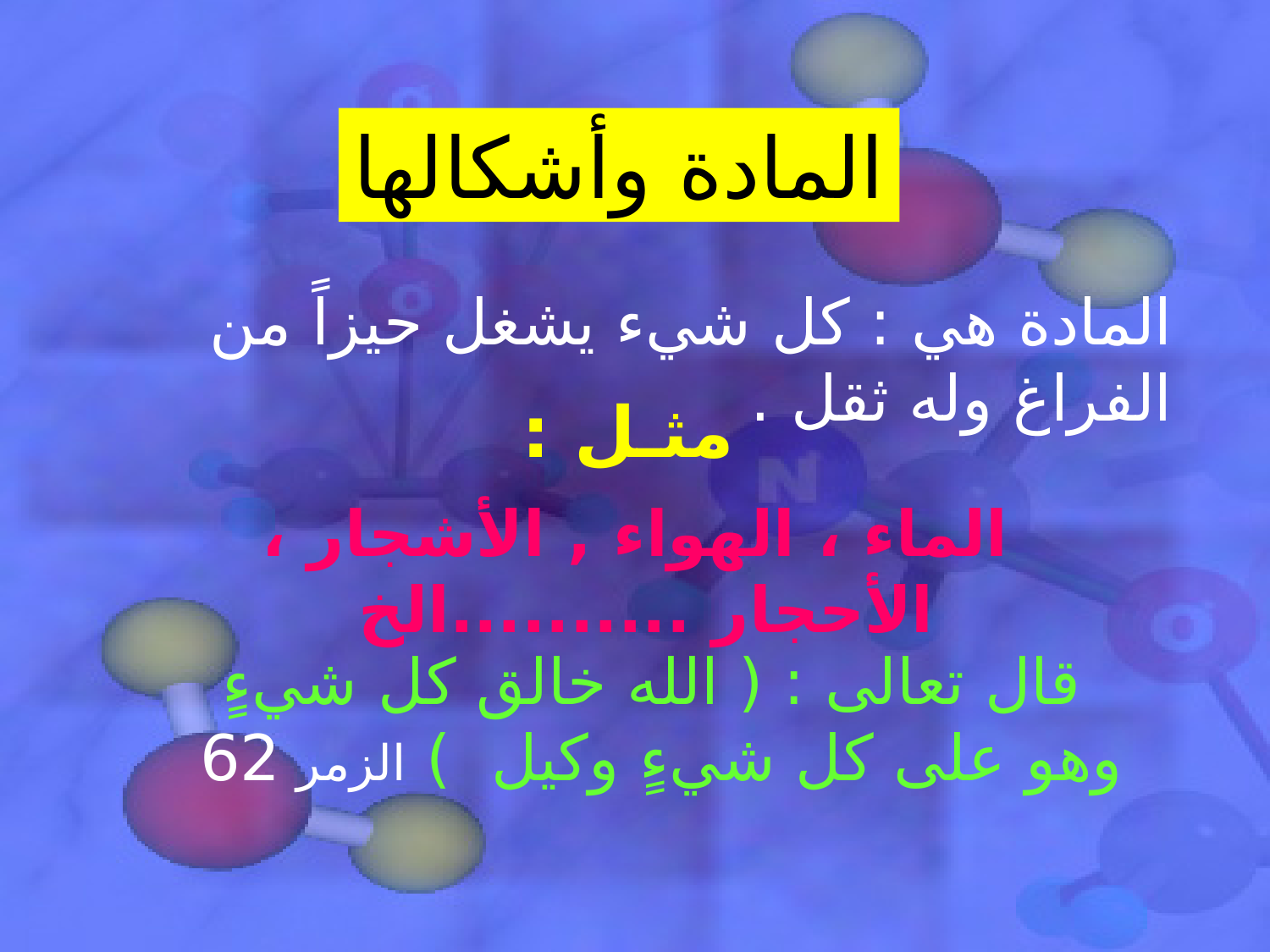

المادة وأشكالها
المادة هي : كل شيء يشغل حيزاً من الفراغ وله ثقل .
 مثـل :
الماء ، الهواء , الأشجار ، الأحجار ..........الخ
 قال تعالى : ( الله خالق كل شيءٍ وهو على كل شيءٍ وكيل  ) الزمر 62